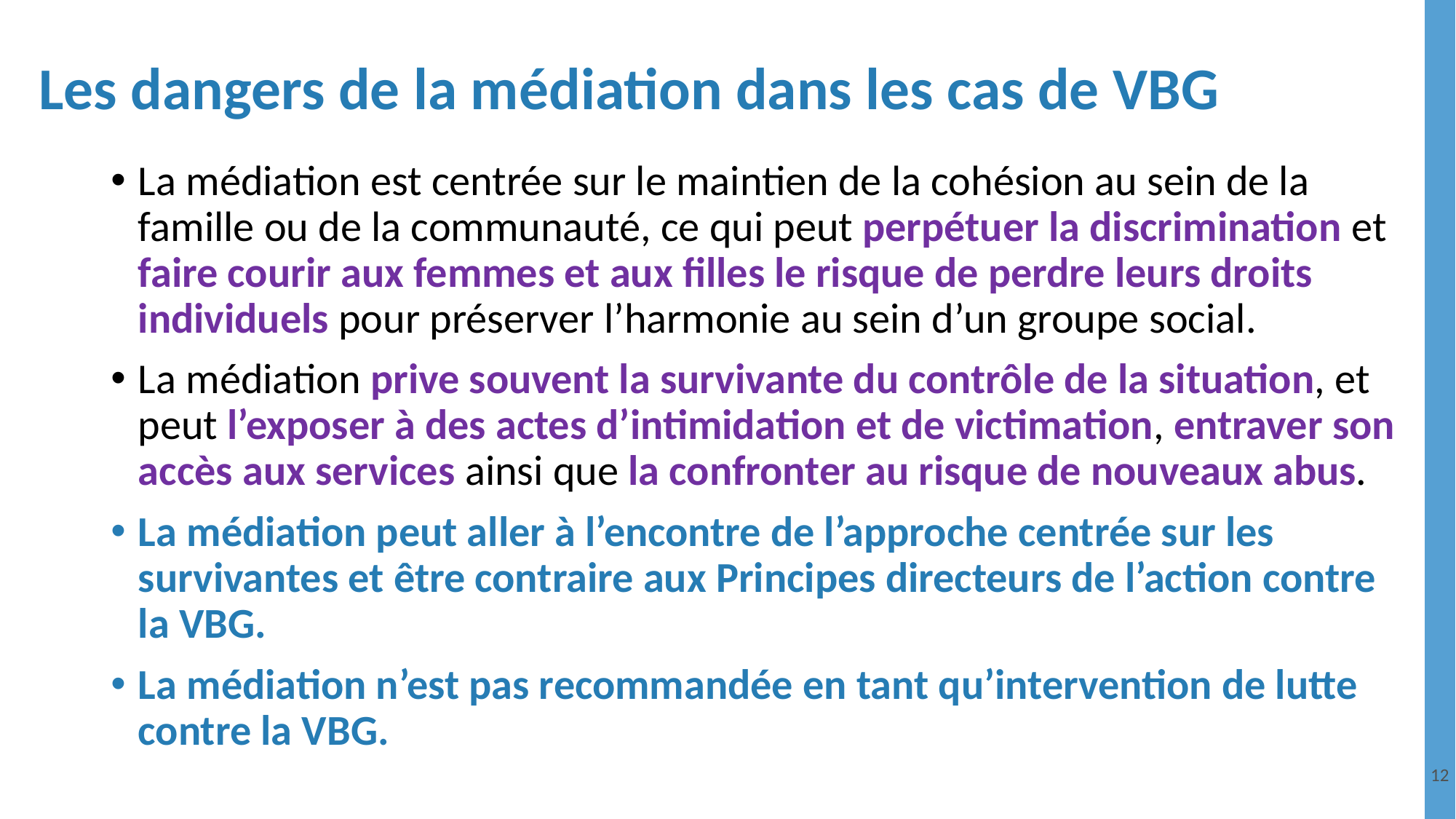

# Les dangers de la médiation dans les cas de VBG
La médiation est centrée sur le maintien de la cohésion au sein de la famille ou de la communauté, ce qui peut perpétuer la discrimination et faire courir aux femmes et aux filles le risque de perdre leurs droits individuels pour préserver l’harmonie au sein d’un groupe social.
La médiation prive souvent la survivante du contrôle de la situation, et peut l’exposer à des actes d’intimidation et de victimation, entraver son accès aux services ainsi que la confronter au risque de nouveaux abus.
La médiation peut aller à l’encontre de l’approche centrée sur les survivantes et être contraire aux Principes directeurs de l’action contre la VBG.
La médiation n’est pas recommandée en tant qu’intervention de lutte contre la VBG.